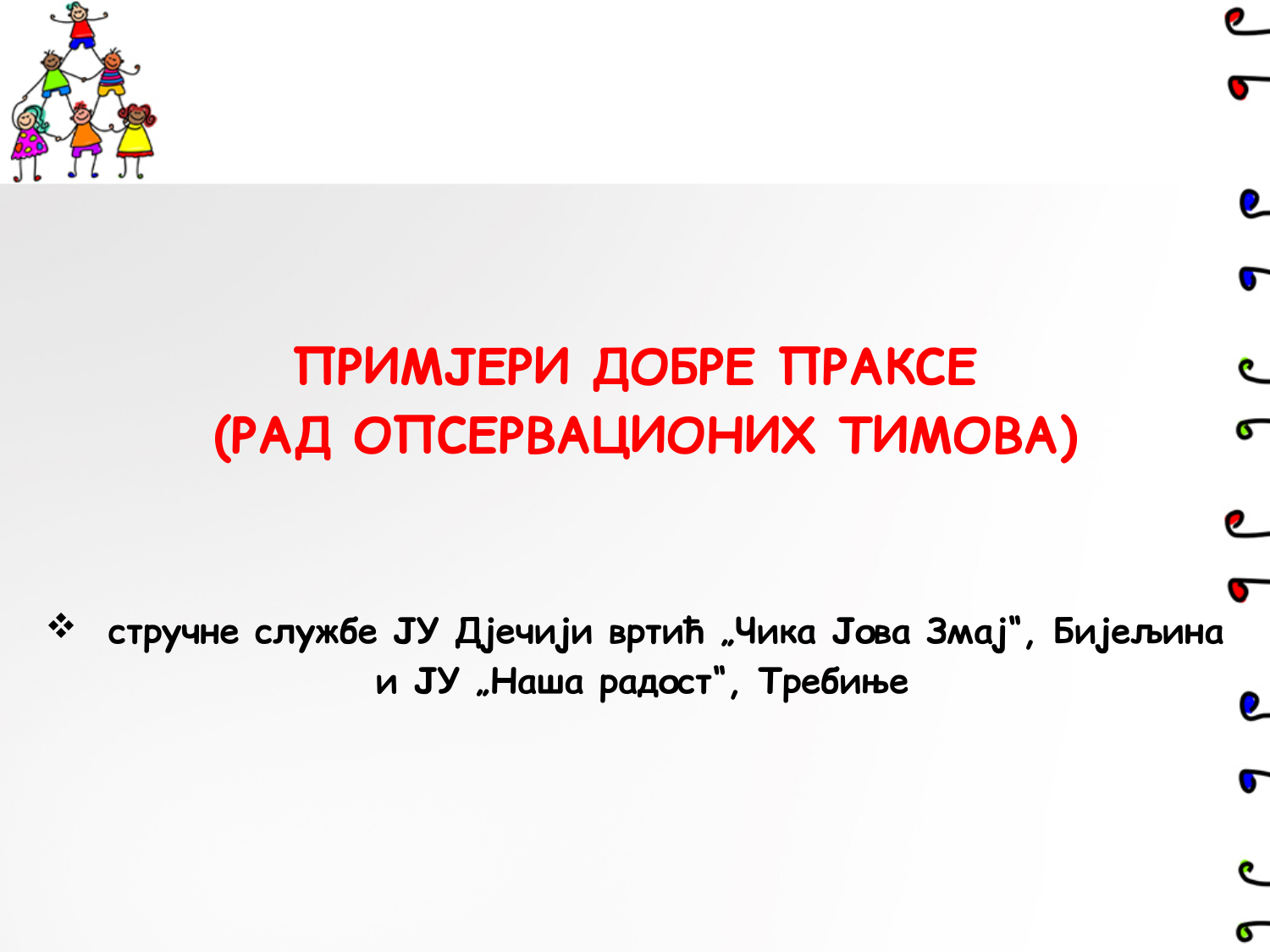

ПРИМЈЕРИ ДОБРЕ ПРАКСЕ
 (РАД ОПСЕРВАЦИОНИХ ТИМОВА)

 стручне службе ЈУ Дјечији вртић „Чика Јова Змај“, Бијељина
 и ЈУ „Наша радост“, Требиње